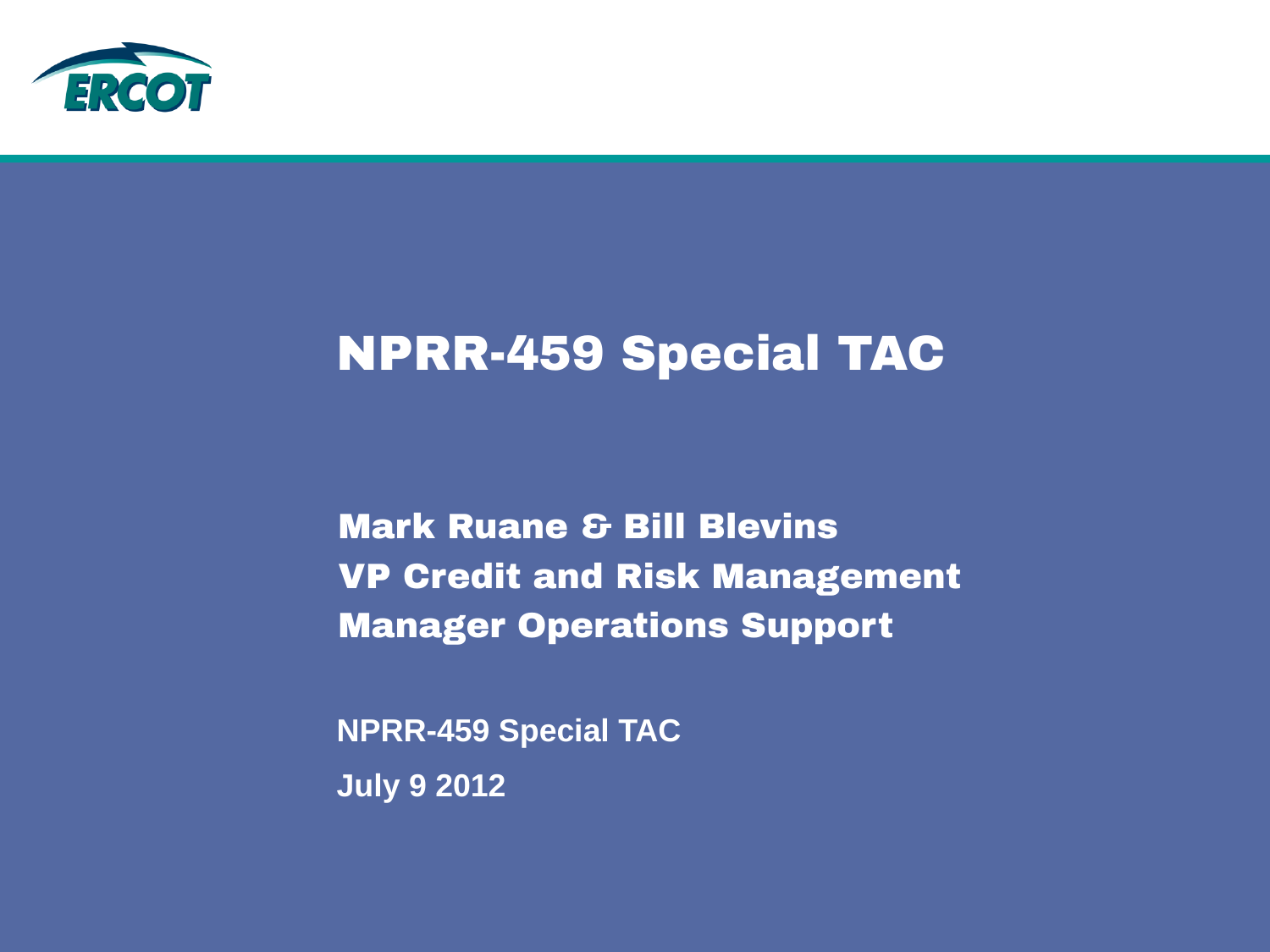

# NPRR-459 Special TAC
Mark Ruane & Bill Blevins
VP Credit and Risk Management
Manager Operations Support
NPRR-459 Special TAC
July 9 2012